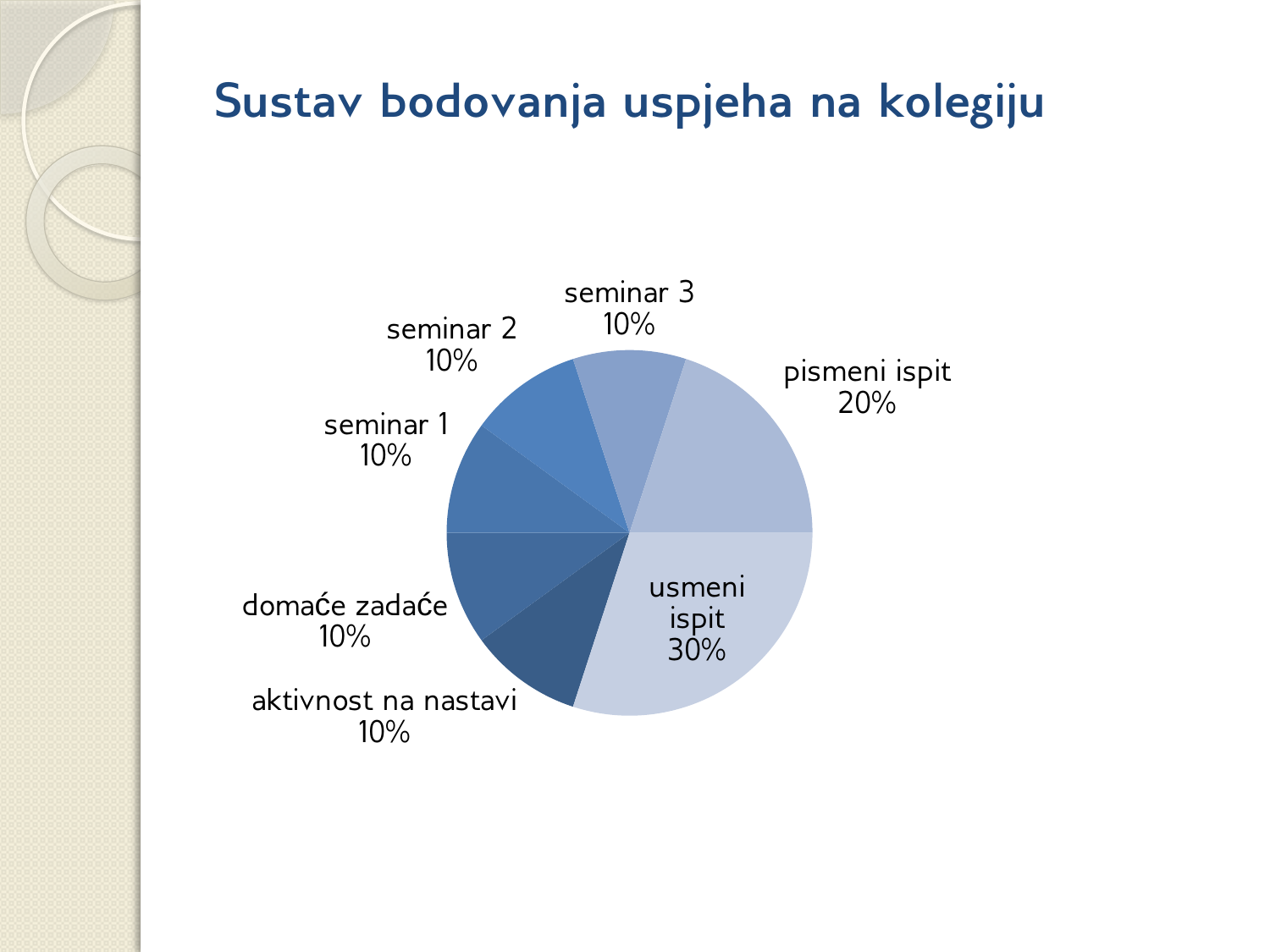

### Chart: Sustav bodovanja uspjeha na kolegiju

| Category |  |
|---|---|
| aktivnost na nastavi | 10.0 |
| domaće zadaće | 10.0 |
| seminar 1 | 10.0 |
| seminar 2 | 10.0 |
| seminar 3 | 10.0 |
| pismeni ispit | 20.0 |
| usmeni ispit | 30.0 |